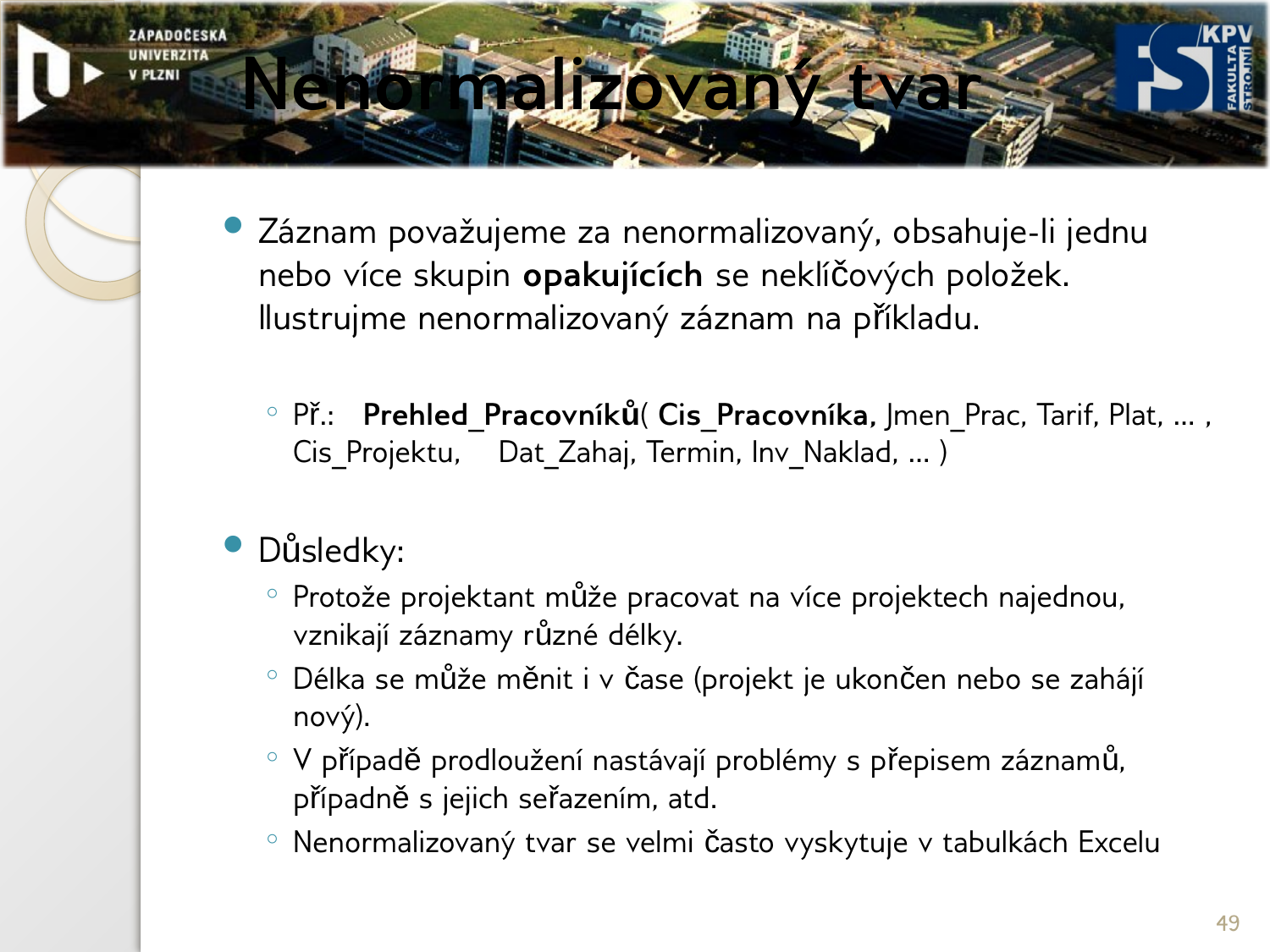

# Nenormalizovaný tvar
Záznam považujeme za nenormalizovaný, obsahuje-li jednu nebo více skupin opakujících se neklíčových položek. Ilustrujme nenormalizovaný záznam na příkladu.

Př.:   Prehled_Pracovníků( Cis_Pracovníka, Jmen_Prac, Tarif, Plat, … , Cis_Projektu,    Dat_Zahaj, Termin, Inv_Naklad, … )

Důsledky:
Protože projektant může pracovat na více projektech najednou, vznikají záznamy různé délky.
Délka se může měnit i v čase (projekt je ukončen nebo se zahájí nový).
V případě prodloužení nastávají problémy s přepisem záznamů, případně s jejich seřazením, atd.
Nenormalizovaný tvar se velmi často vyskytuje v tabulkách Excelu

49